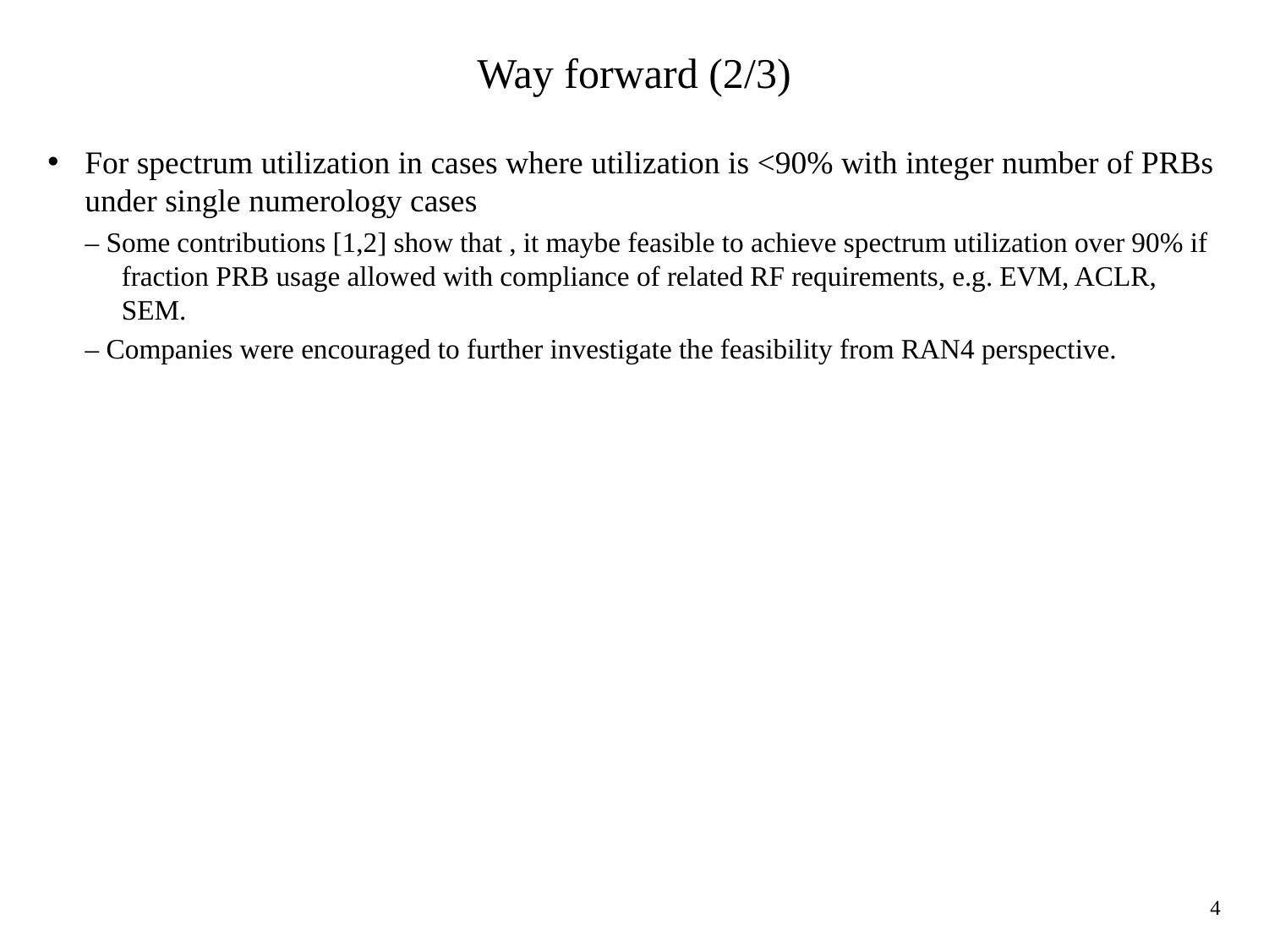

# Way forward (2/3)
For spectrum utilization in cases where utilization is <90% with integer number of PRBs under single numerology cases
– Some contributions [1,2] show that , it maybe feasible to achieve spectrum utilization over 90% if fraction PRB usage allowed with compliance of related RF requirements, e.g. EVM, ACLR, SEM.
– Companies were encouraged to further investigate the feasibility from RAN4 perspective.
4